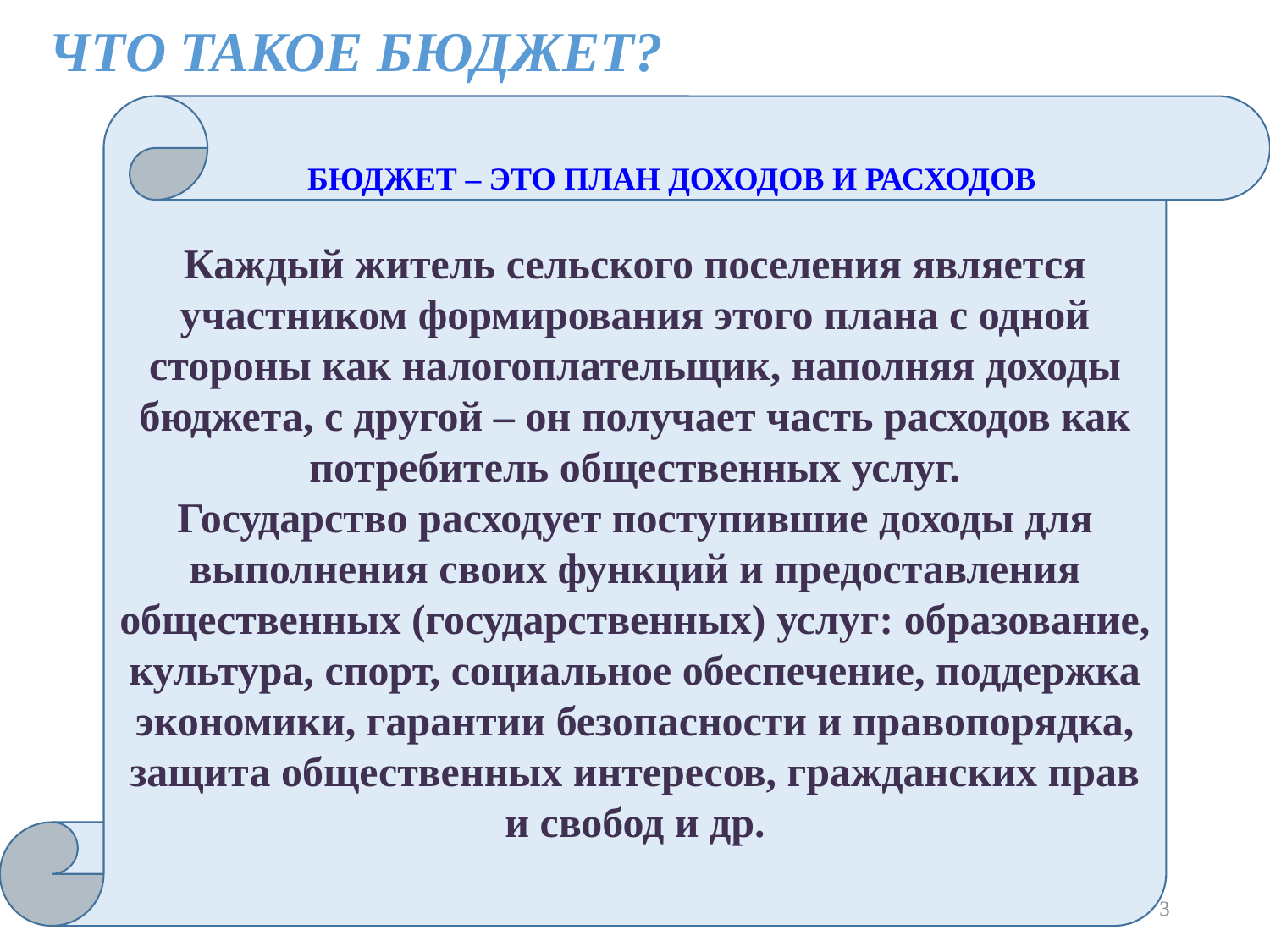

# ЧТО ТАКОЕ БЮДЖЕТ?

       БЮДЖЕТ – ЭТО ПЛАН ДОХОДОВ И РАСХОДОВ

Каждый житель сельского поселения является участником формирования этого плана с одной стороны как налогоплательщик, наполняя доходы бюджета, с другой – он получает часть расходов как потребитель общественных услуг.
Государство расходует поступившие доходы для выполнения своих функций и предоставления общественных (государственных) услуг: образование, культура, спорт, социальное обеспечение, поддержка экономики, гарантии безопасности и правопорядка, защита общественных интересов, гражданских прав и свобод и др.

3